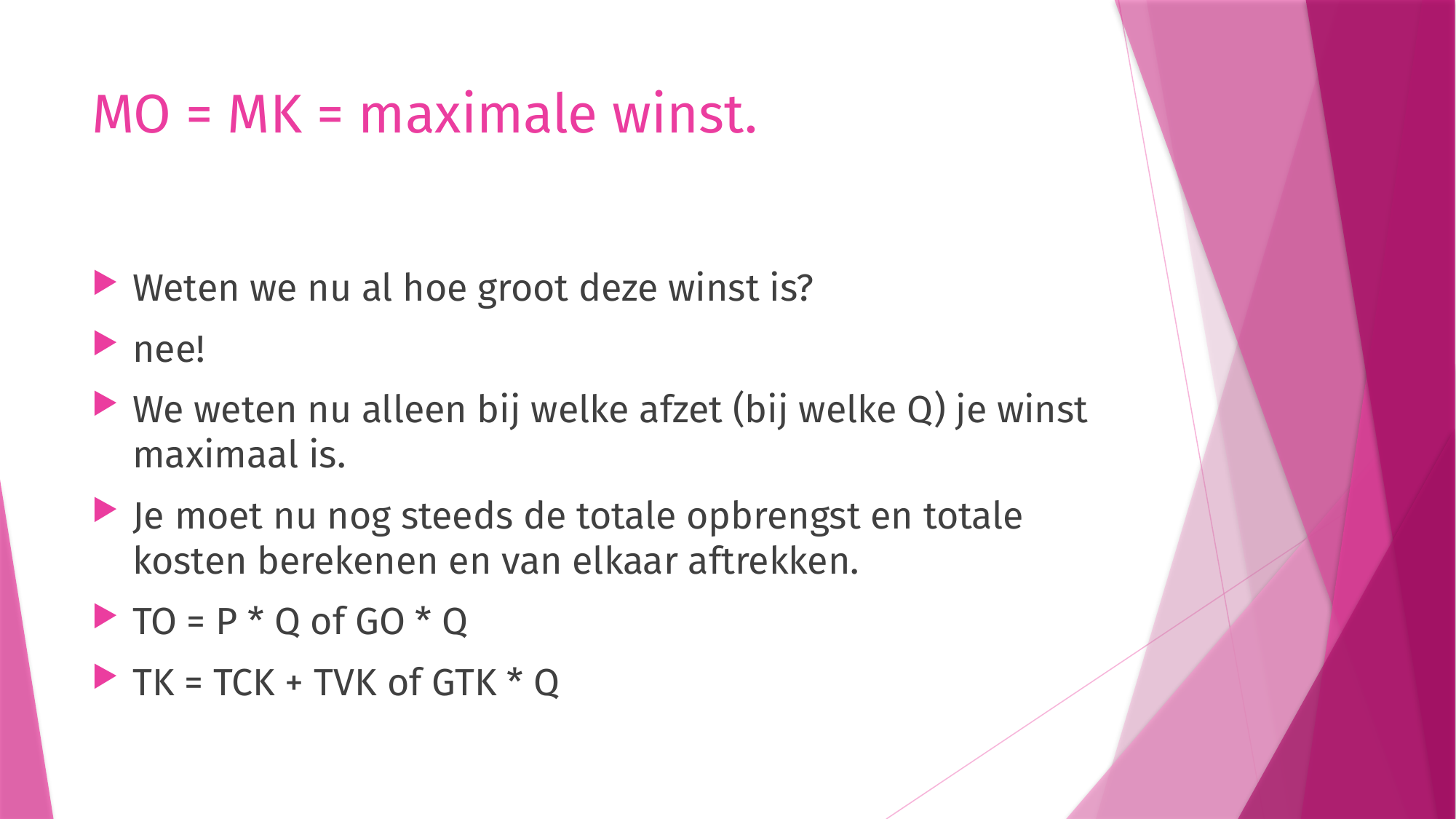

# MO = MK = maximale winst.
Weten we nu al hoe groot deze winst is?
nee!
We weten nu alleen bij welke afzet (bij welke Q) je winst maximaal is.
Je moet nu nog steeds de totale opbrengst en totale kosten berekenen en van elkaar aftrekken.
TO = P * Q of GO * Q
TK = TCK + TVK of GTK * Q